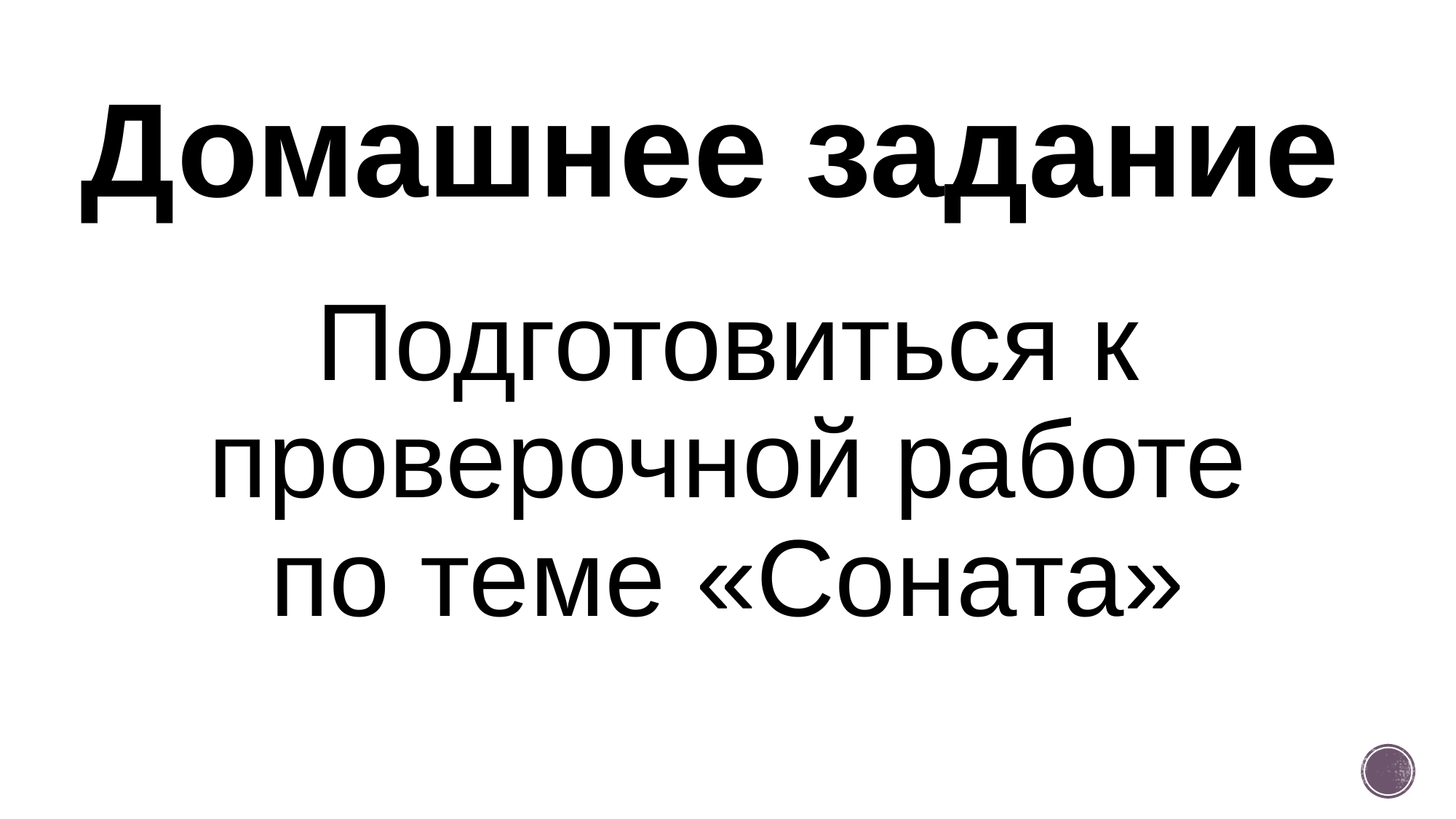

# Домашнее задание
Подготовиться к проверочной работе по теме «Соната»